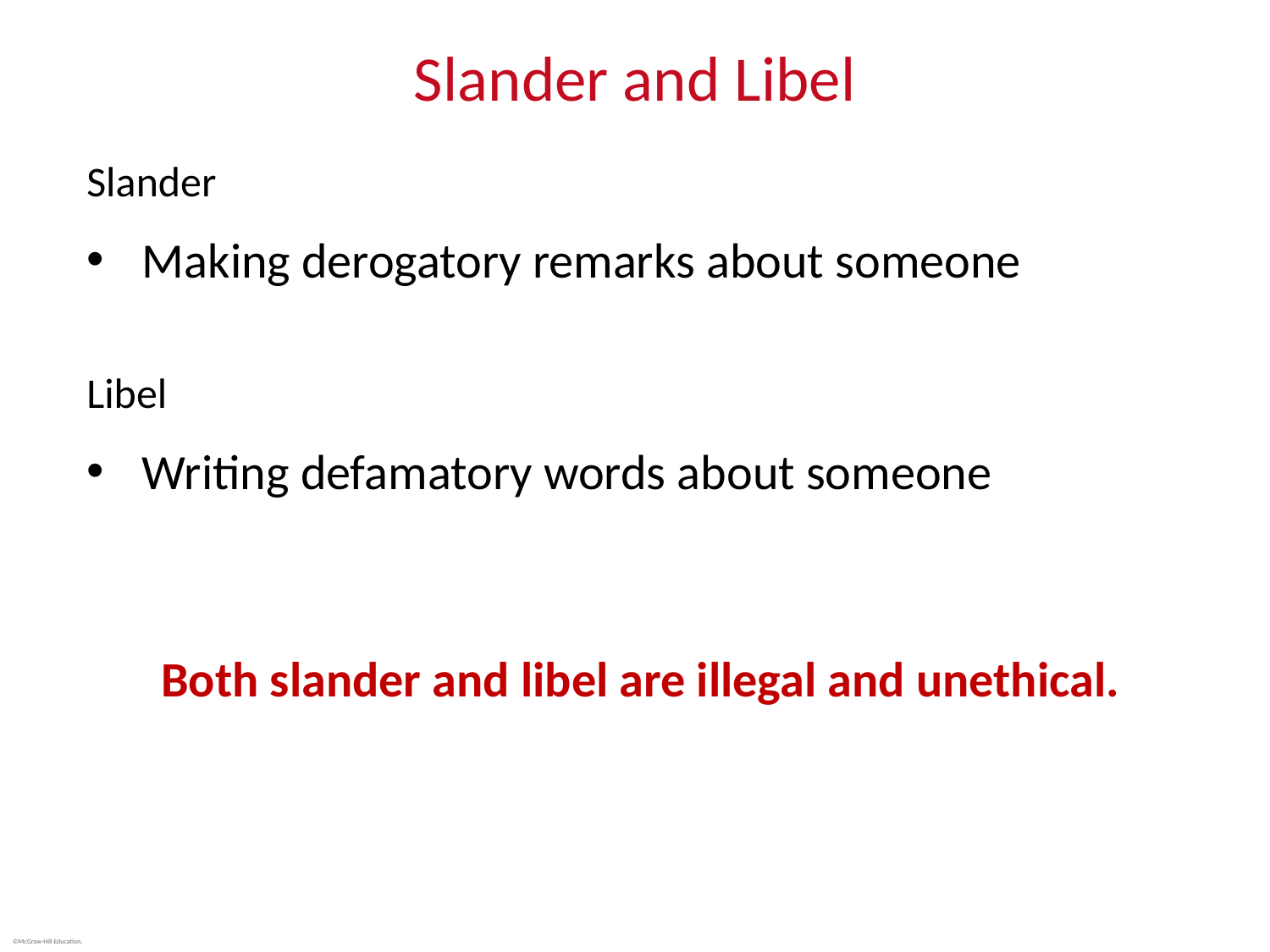

# Slander and Libel
Slander
Making derogatory remarks about someone
Libel
Writing defamatory words about someone

Both slander and libel are illegal and unethical.